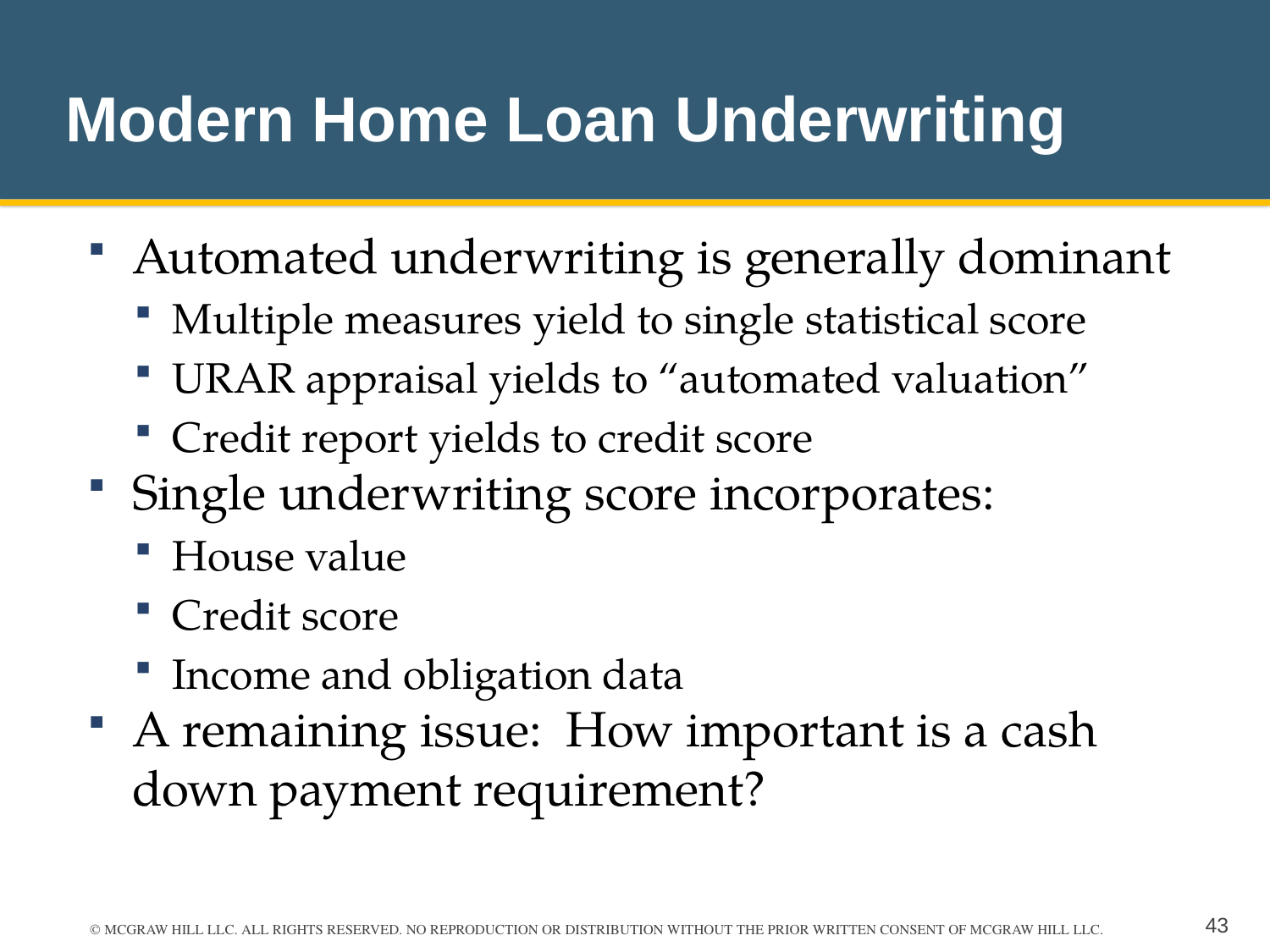

# Modern Home Loan Underwriting
Automated underwriting is generally dominant
Multiple measures yield to single statistical score
URAR appraisal yields to “automated valuation”
Credit report yields to credit score
Single underwriting score incorporates:
House value
Credit score
Income and obligation data
A remaining issue:  How important is a cash down payment requirement?
© MCGRAW HILL LLC. ALL RIGHTS RESERVED. NO REPRODUCTION OR DISTRIBUTION WITHOUT THE PRIOR WRITTEN CONSENT OF MCGRAW HILL LLC.
43